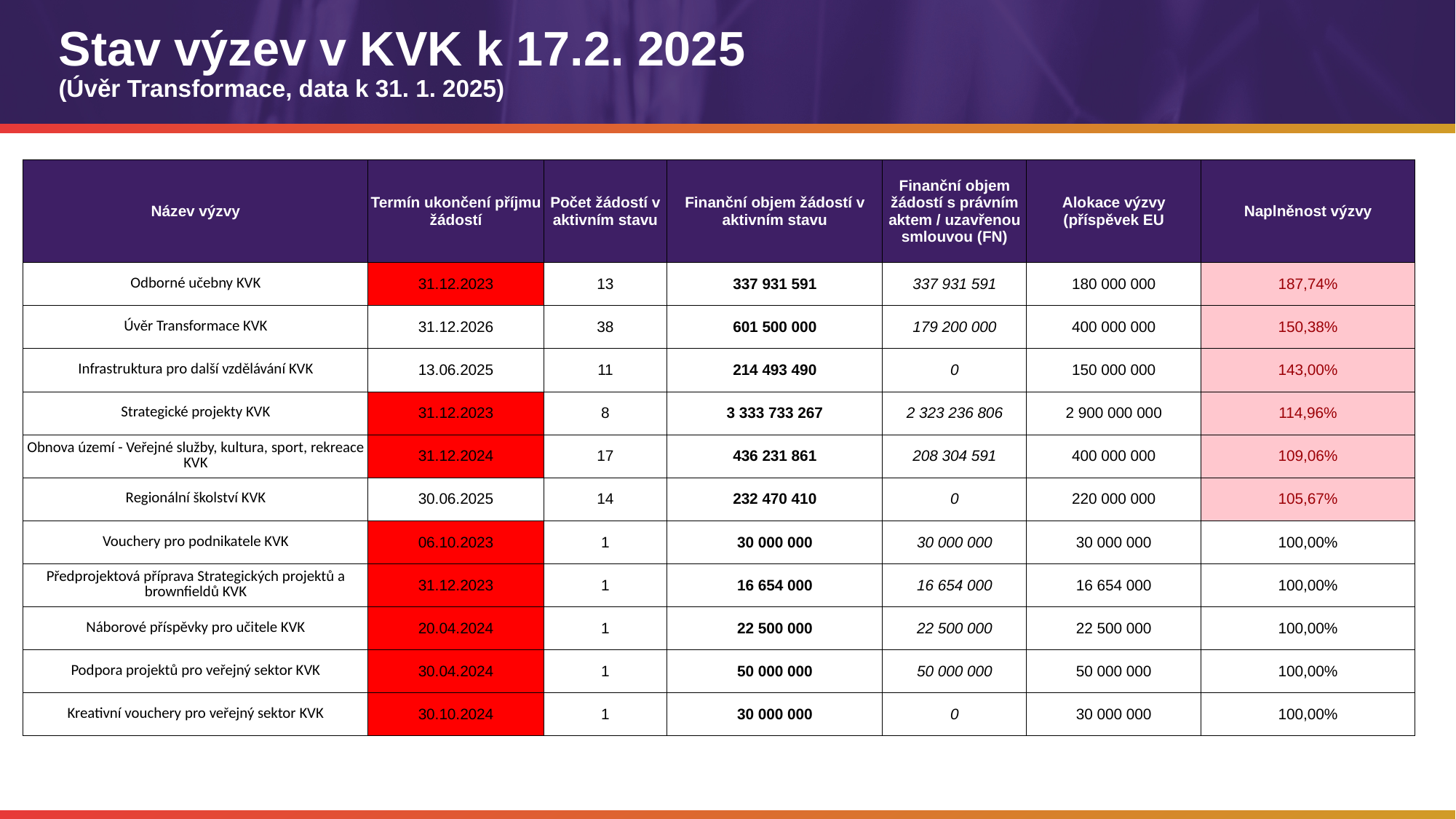

Stav výzev v KVK k 17.2. 2025
(Úvěr Transformace, data k 31. 1. 2025)
| Název výzvy | Termín ukončení příjmu žádostí | Počet žádostí v aktivním stavu | Finanční objem žádostí v aktivním stavu | Finanční objem žádostí s právním aktem / uzavřenou smlouvou (FN) | Alokace výzvy (příspěvek EU | Naplněnost výzvy |
| --- | --- | --- | --- | --- | --- | --- |
| Odborné učebny KVK | 31.12.2023 | 13 | 337 931 591 | 337 931 591 | 180 000 000 | 187,74% |
| Úvěr Transformace KVK | 31.12.2026 | 38 | 601 500 000 | 179 200 000 | 400 000 000 | 150,38% |
| Infrastruktura pro další vzdělávání KVK | 13.06.2025 | 11 | 214 493 490 | 0 | 150 000 000 | 143,00% |
| Strategické projekty KVK | 31.12.2023 | 8 | 3 333 733 267 | 2 323 236 806 | 2 900 000 000 | 114,96% |
| Obnova území - Veřejné služby, kultura, sport, rekreace KVK | 31.12.2024 | 17 | 436 231 861 | 208 304 591 | 400 000 000 | 109,06% |
| Regionální školství KVK | 30.06.2025 | 14 | 232 470 410 | 0 | 220 000 000 | 105,67% |
| Vouchery pro podnikatele KVK | 06.10.2023 | 1 | 30 000 000 | 30 000 000 | 30 000 000 | 100,00% |
| Předprojektová příprava Strategických projektů a brownfieldů KVK | 31.12.2023 | 1 | 16 654 000 | 16 654 000 | 16 654 000 | 100,00% |
| Náborové příspěvky pro učitele KVK | 20.04.2024 | 1 | 22 500 000 | 22 500 000 | 22 500 000 | 100,00% |
| Podpora projektů pro veřejný sektor KVK | 30.04.2024 | 1 | 50 000 000 | 50 000 000 | 50 000 000 | 100,00% |
| Kreativní vouchery pro veřejný sektor KVK | 30.10.2024 | 1 | 30 000 000 | 0 | 30 000 000 | 100,00% |